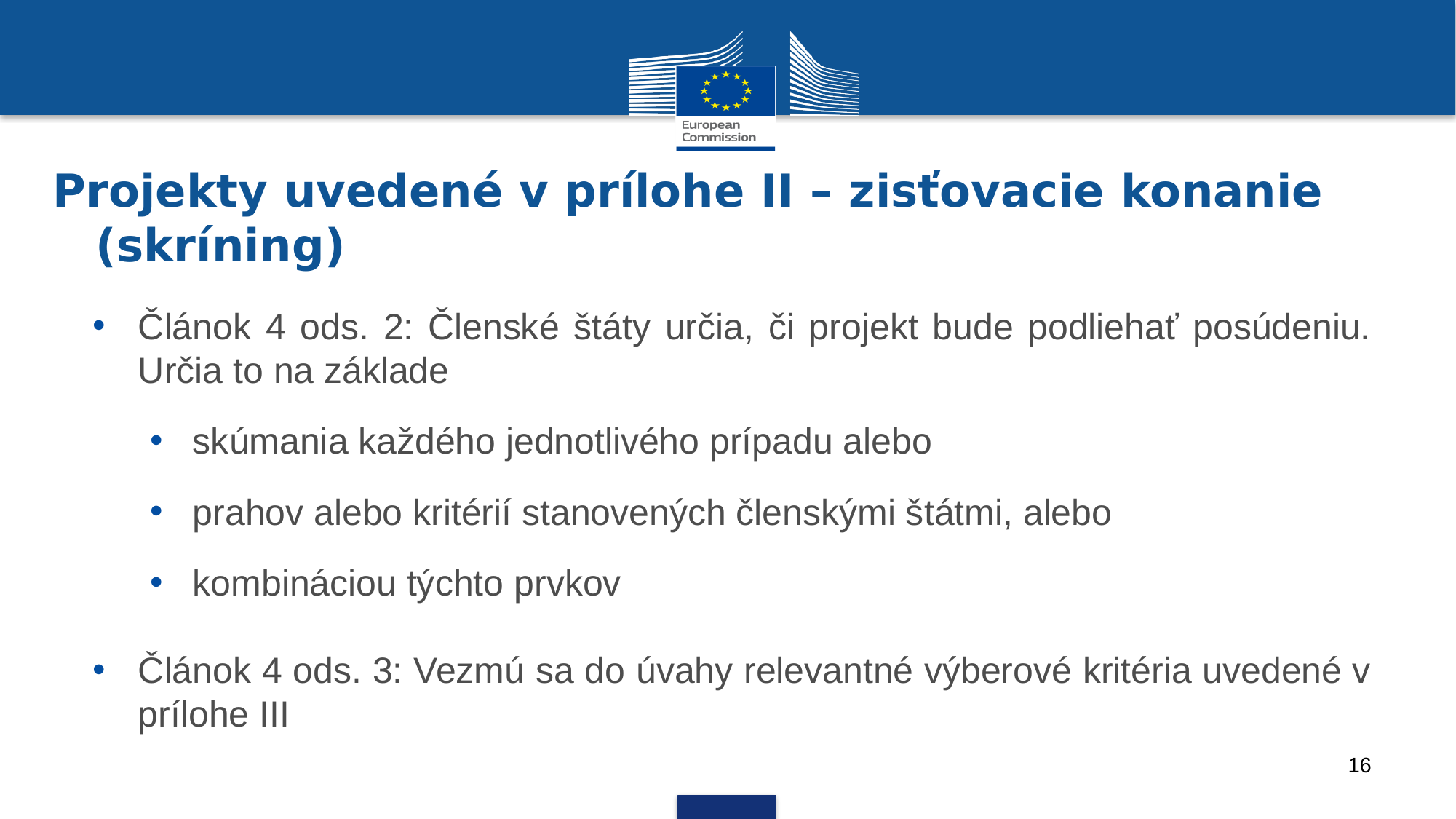

# Projekty uvedené v prílohe II – zisťovacie konanie (skríning)
Článok 4 ods. 2: Členské štáty určia, či projekt bude podliehať posúdeniu. Určia to na základe
skúmania každého jednotlivého prípadu alebo
prahov alebo kritérií stanovených členskými štátmi, alebo
kombináciou týchto prvkov

Článok 4 ods. 3: Vezmú sa do úvahy relevantné výberové kritéria uvedené v prílohe III

16